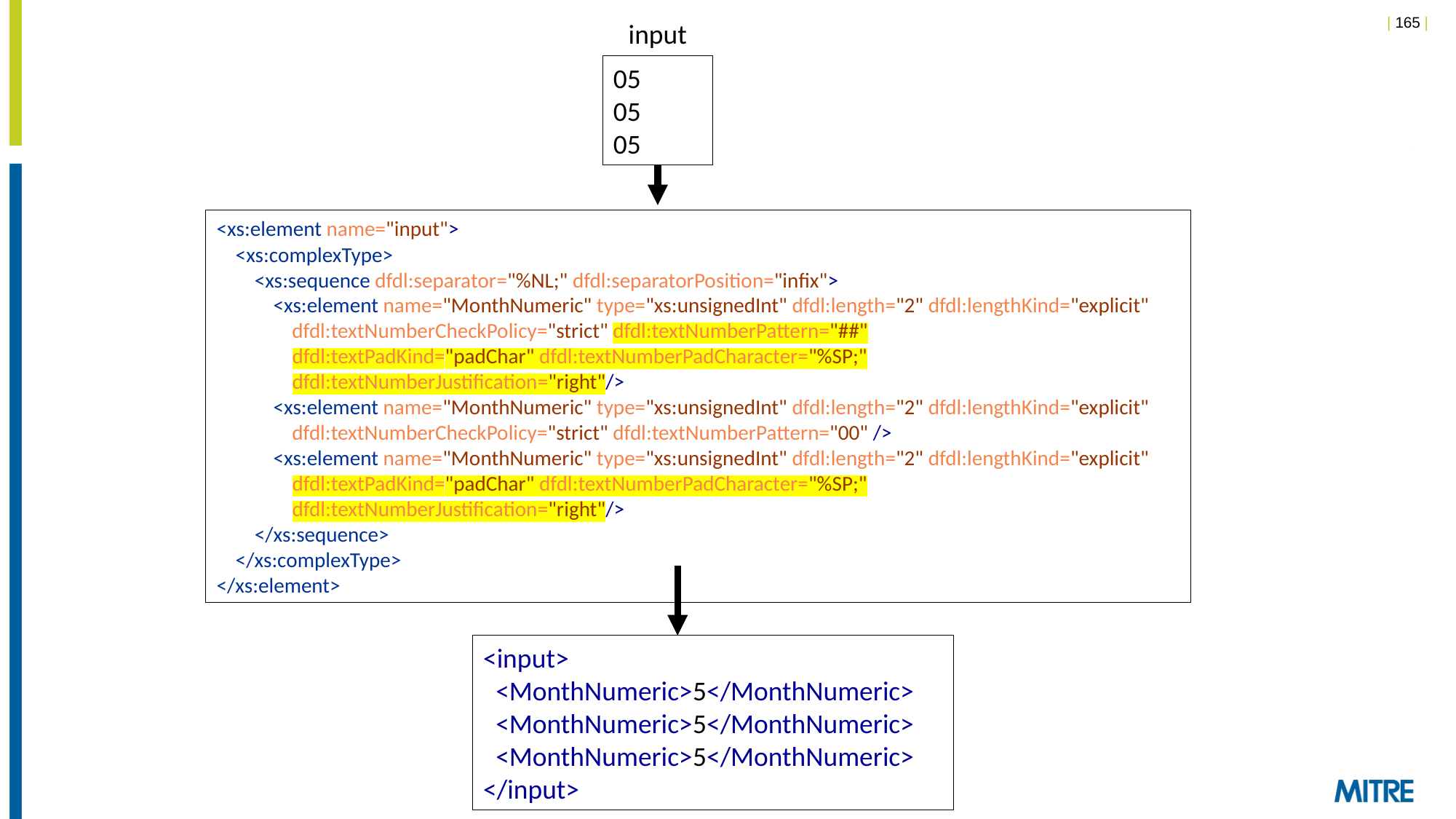

input
05
05
05
<xs:element name="input">
    <xs:complexType>
        <xs:sequence dfdl:separator="%NL;" dfdl:separatorPosition="infix">
            <xs:element name="MonthNumeric" type="xs:unsignedInt" dfdl:length="2" dfdl:lengthKind="explicit"
                dfdl:textNumberCheckPolicy="strict" dfdl:textNumberPattern="##"
                dfdl:textPadKind="padChar" dfdl:textNumberPadCharacter="%SP;"
                dfdl:textNumberJustification="right"/>
            <xs:element name="MonthNumeric" type="xs:unsignedInt" dfdl:length="2" dfdl:lengthKind="explicit"
                dfdl:textNumberCheckPolicy="strict" dfdl:textNumberPattern="00" />
            <xs:element name="MonthNumeric" type="xs:unsignedInt" dfdl:length="2" dfdl:lengthKind="explicit"
                dfdl:textPadKind="padChar" dfdl:textNumberPadCharacter="%SP;"
                dfdl:textNumberJustification="right"/>
        </xs:sequence>
    </xs:complexType>
</xs:element>
<input>
  <MonthNumeric>5</MonthNumeric>
  <MonthNumeric>5</MonthNumeric>
  <MonthNumeric>5</MonthNumeric>
</input>